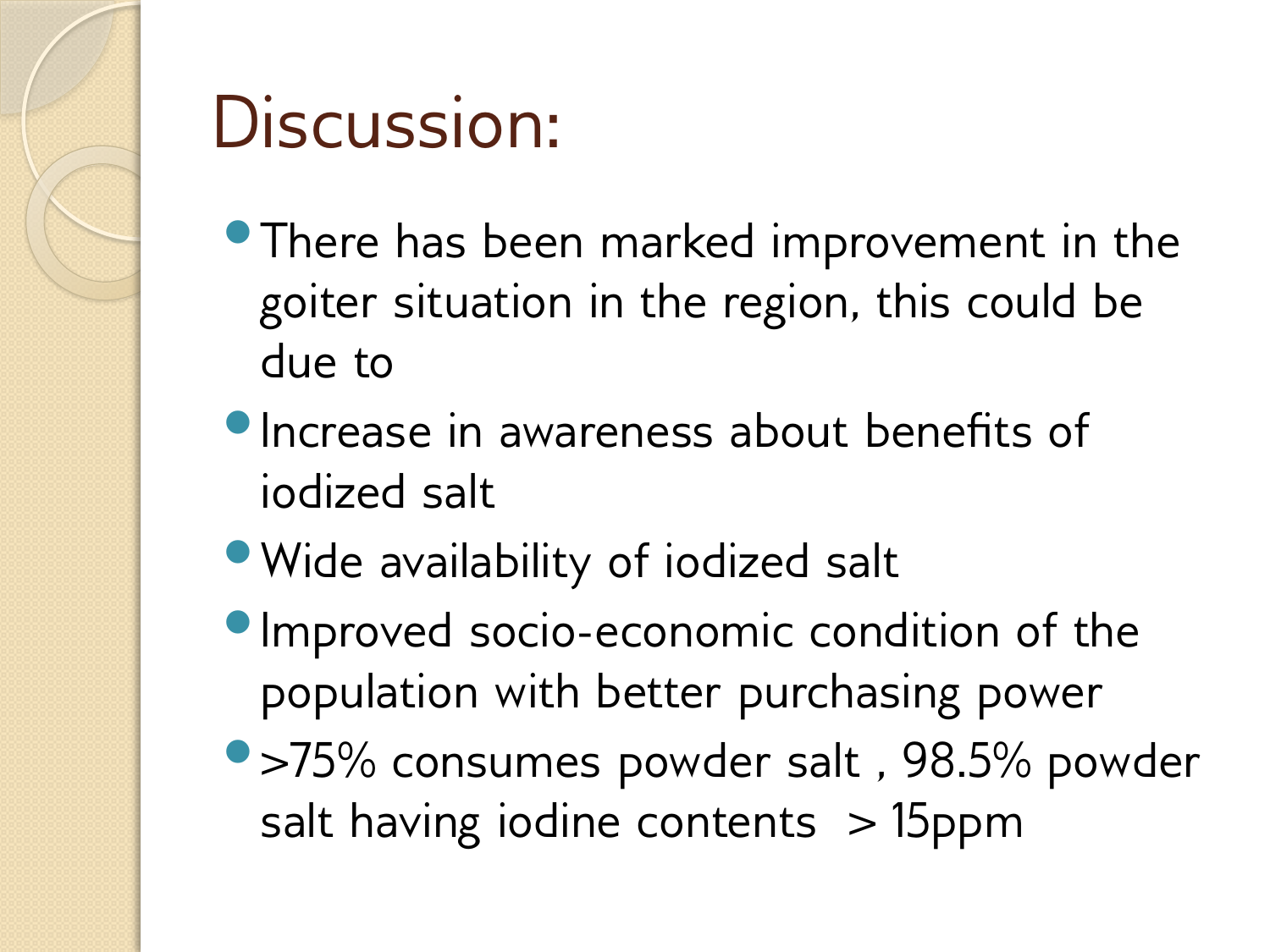

# Discussion:
There has been marked improvement in the goiter situation in the region, this could be due to
Increase in awareness about benefits of iodized salt
Wide availability of iodized salt
Improved socio-economic condition of the population with better purchasing power
>75% consumes powder salt , 98.5% powder salt having iodine contents  > 15ppm